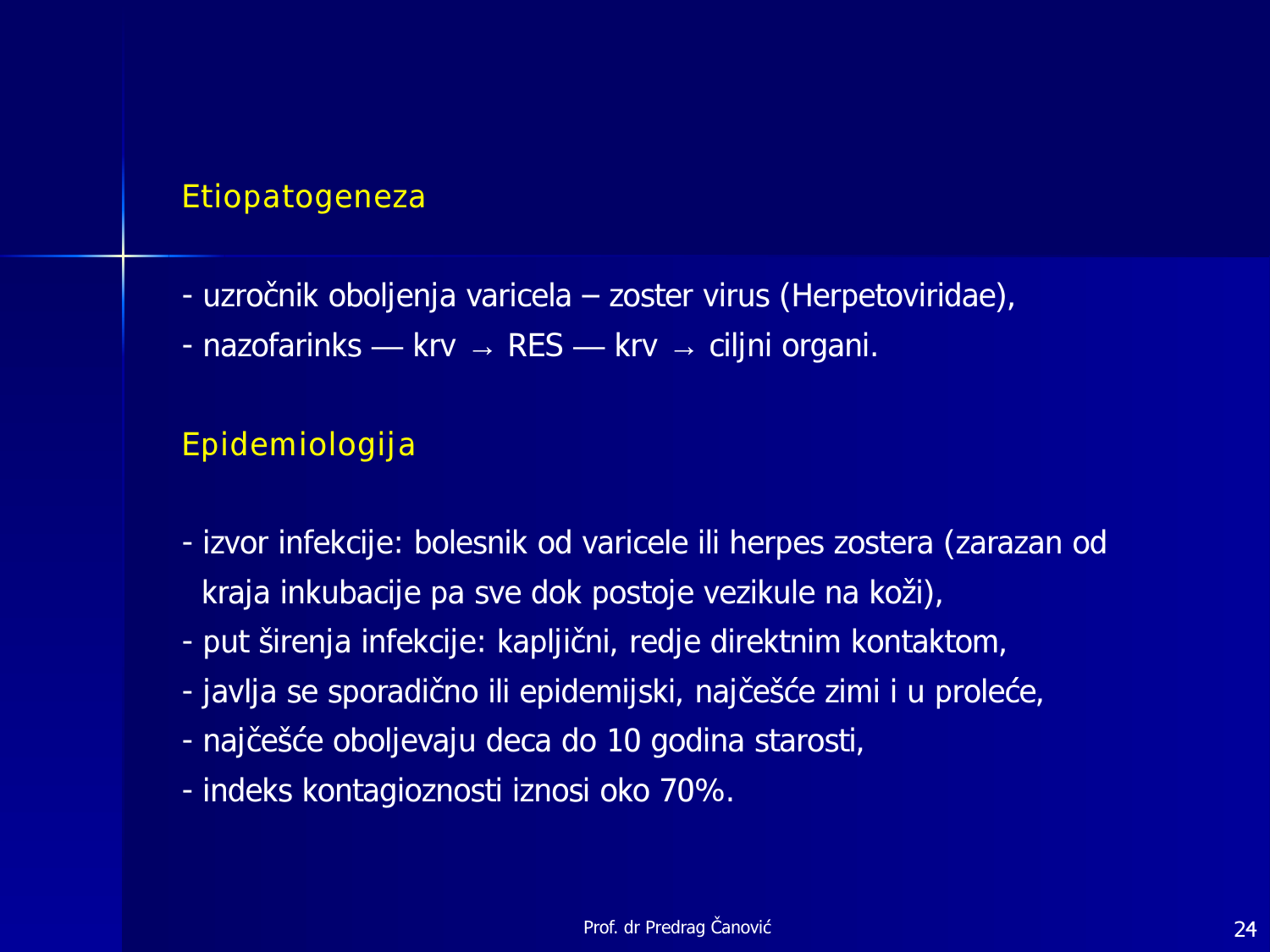

Etiopatogeneza

- uzročnik oboljenja varicela – zoster virus (Herpetoviridae),
- nazofarinks ― krv → RES ― krv → ciljni organi.

Epidemiologija

- izvor infekcije: bolesnik od varicele ili herpes zostera (zarazan od
  kraja inkubacije pa sve dok postoje vezikule na koži),
- put širenja infekcije: kapljični, redje direktnim kontaktom,
- javlja se sporadično ili epidemijski, najčešće zimi i u proleće,
- najčešće oboljevaju deca do 10 godina starosti,
- indeks kontagioznosti iznosi oko 70%.
Prof. dr Predrag Čanović
24